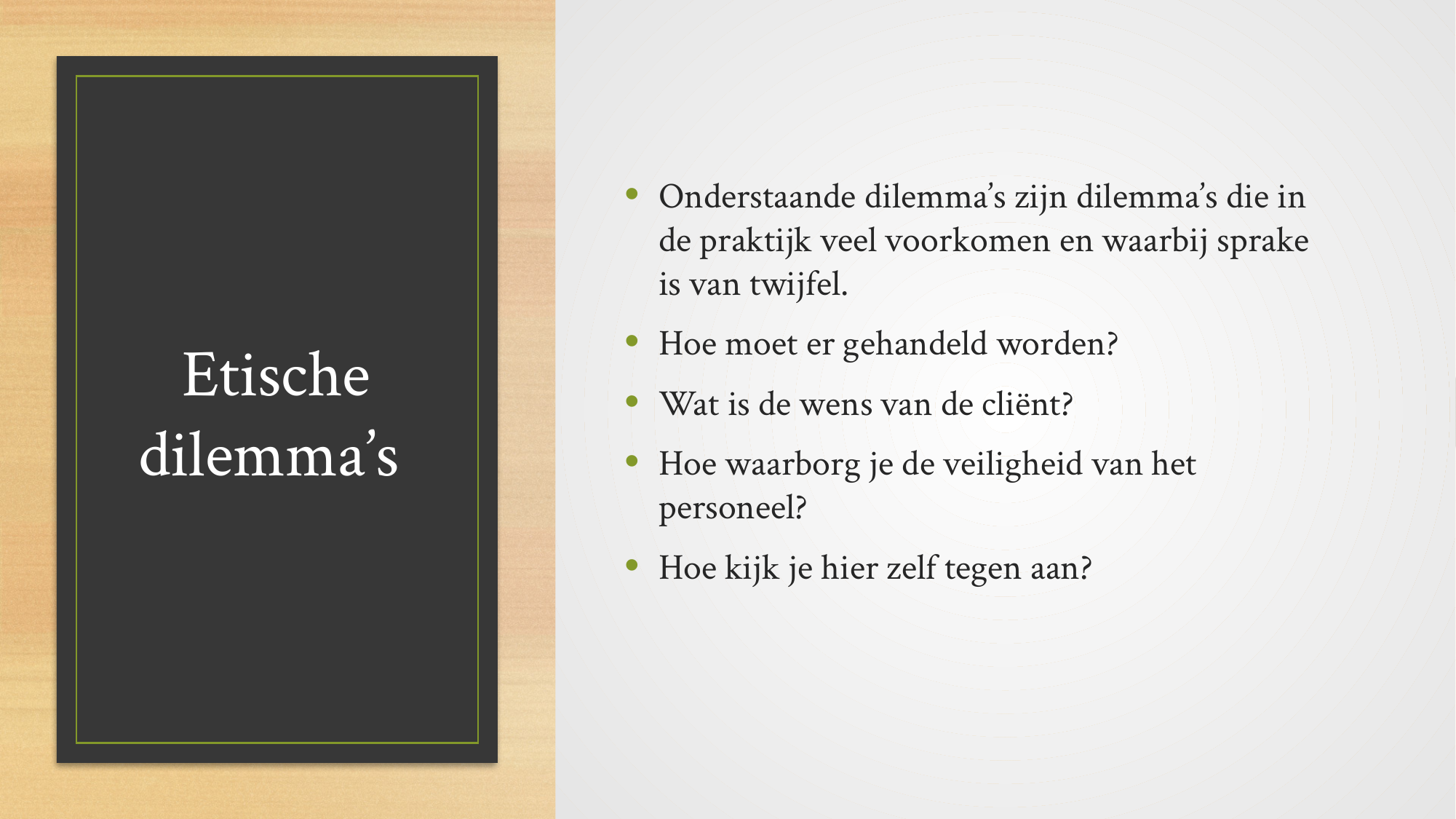

Onderstaande dilemma’s zijn dilemma’s die in de praktijk veel voorkomen en waarbij sprake is van twijfel.
Hoe moet er gehandeld worden?
Wat is de wens van de cliënt?
Hoe waarborg je de veiligheid van het personeel?
Hoe kijk je hier zelf tegen aan?

# Etische dilemma’s